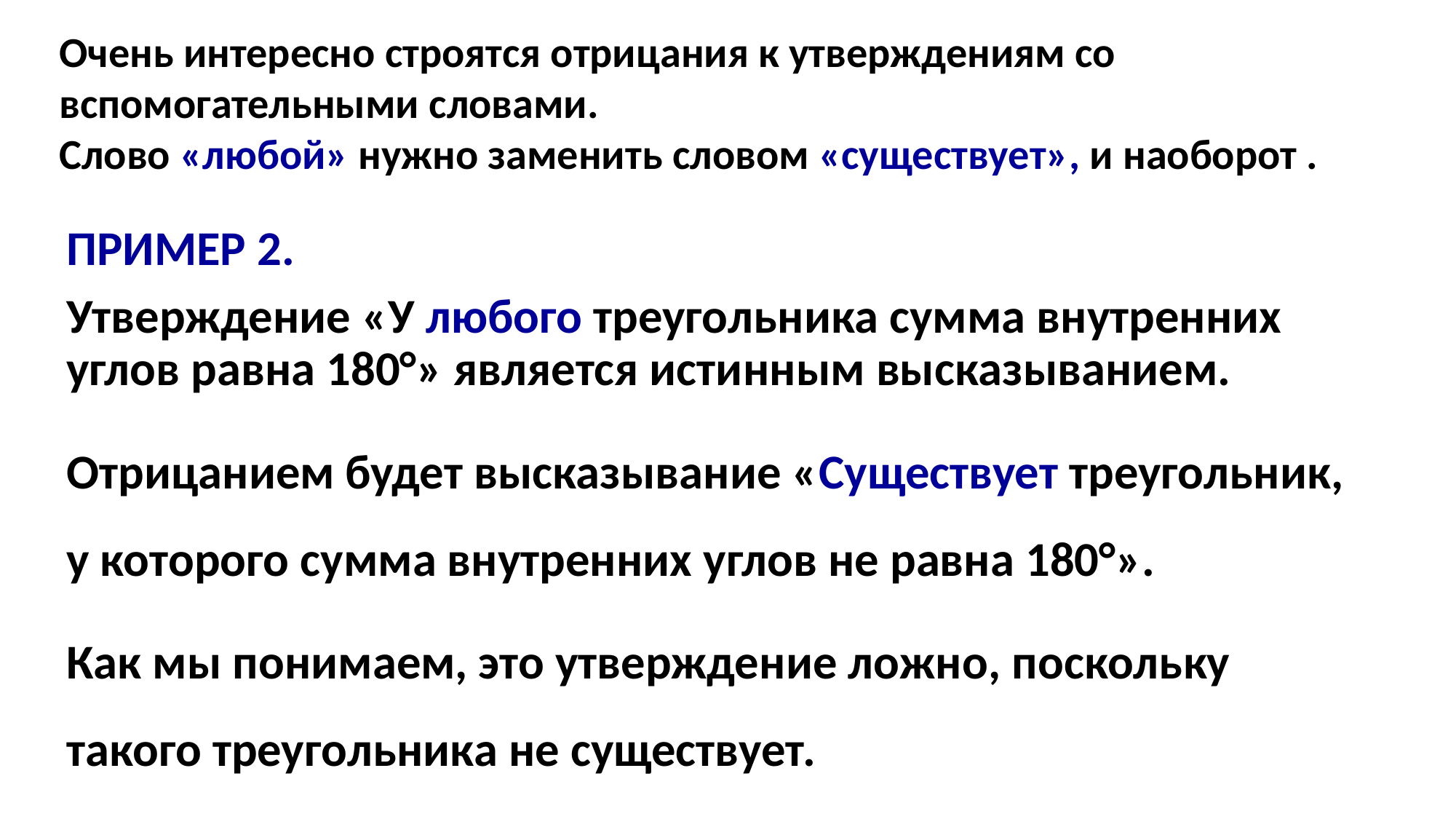

Очень интересно строятся отрицания к утверждениям со вспомогательными словами.
Слово «любой» нужно заменить словом «существует», и наоборот .
ПРИМЕР 2.
Утверждение «У любого треугольника сумма внутренних углов равна 180°» является истинным высказыванием.
Отрицанием будет высказывание «Существует треугольник, у которого сумма внутренних углов не равна 180°».
Как мы понимаем, это утверждение ложно, поскольку такого треугольника не существует.